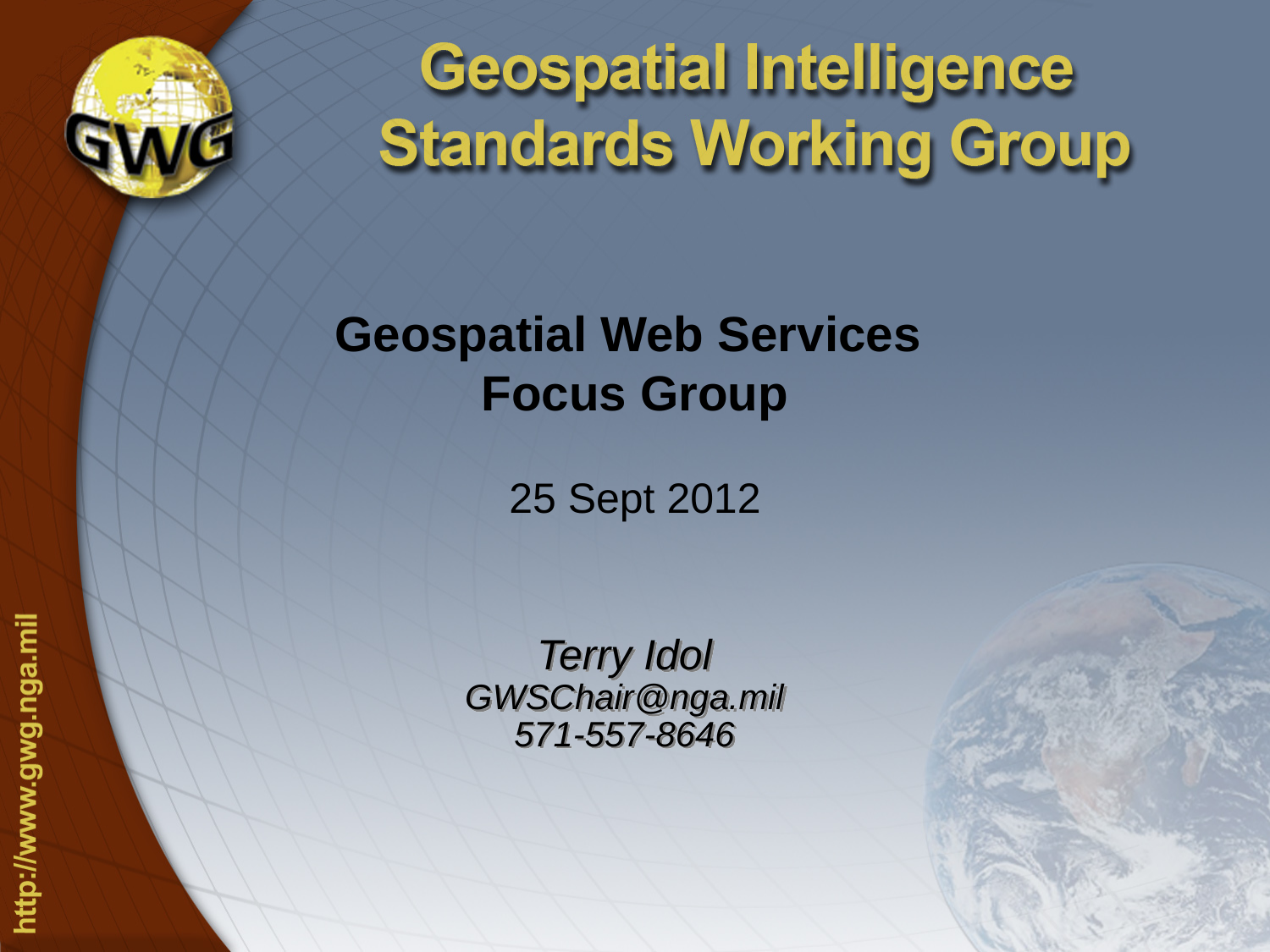

# Geospatial Web Services Focus Group 25 Sept 2012
Terry Idol
GWSChair@nga.mil
571-557-8646